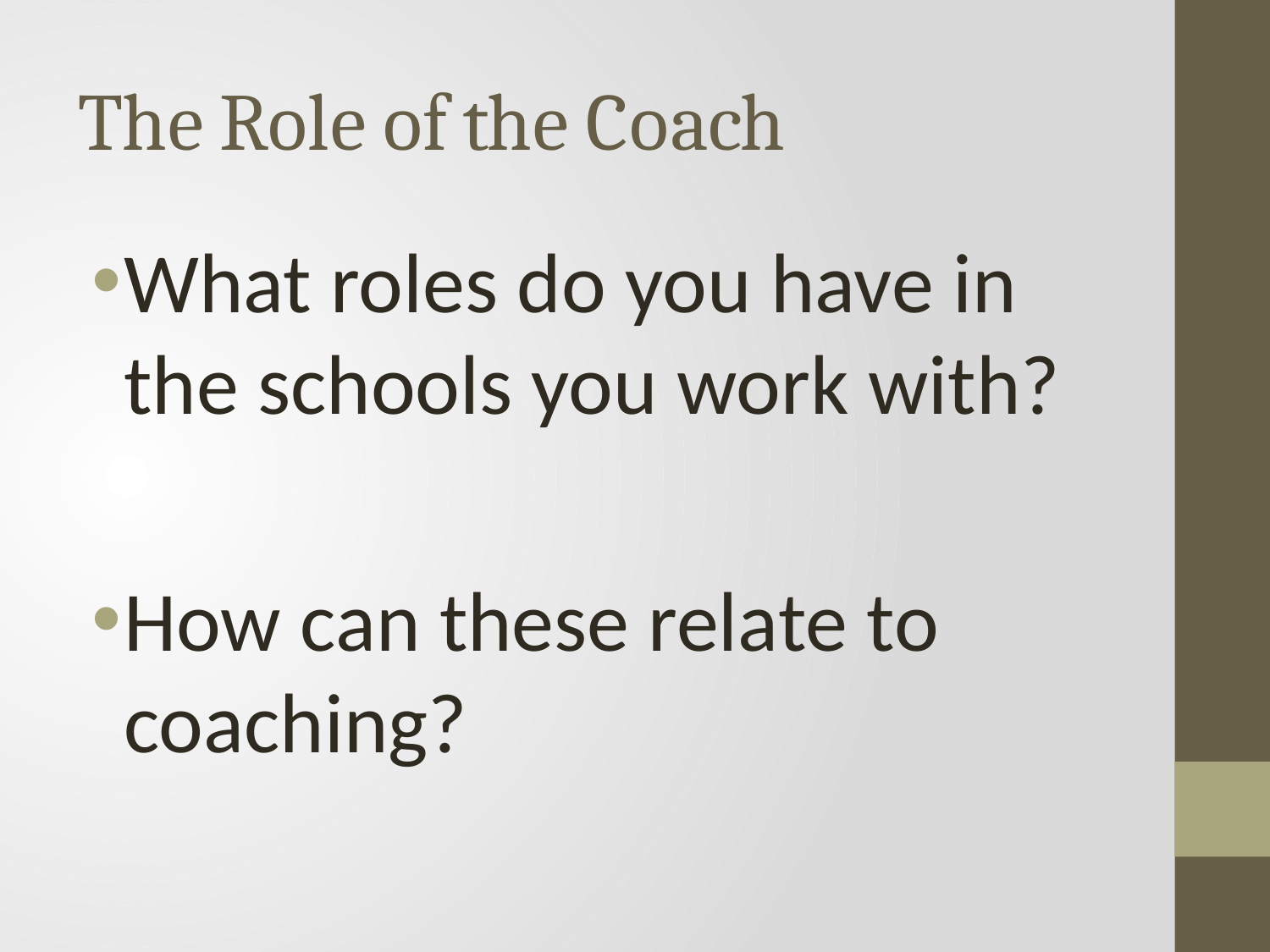

# The Role of the Coach
What roles do you have in the schools you work with?

How can these relate to coaching?